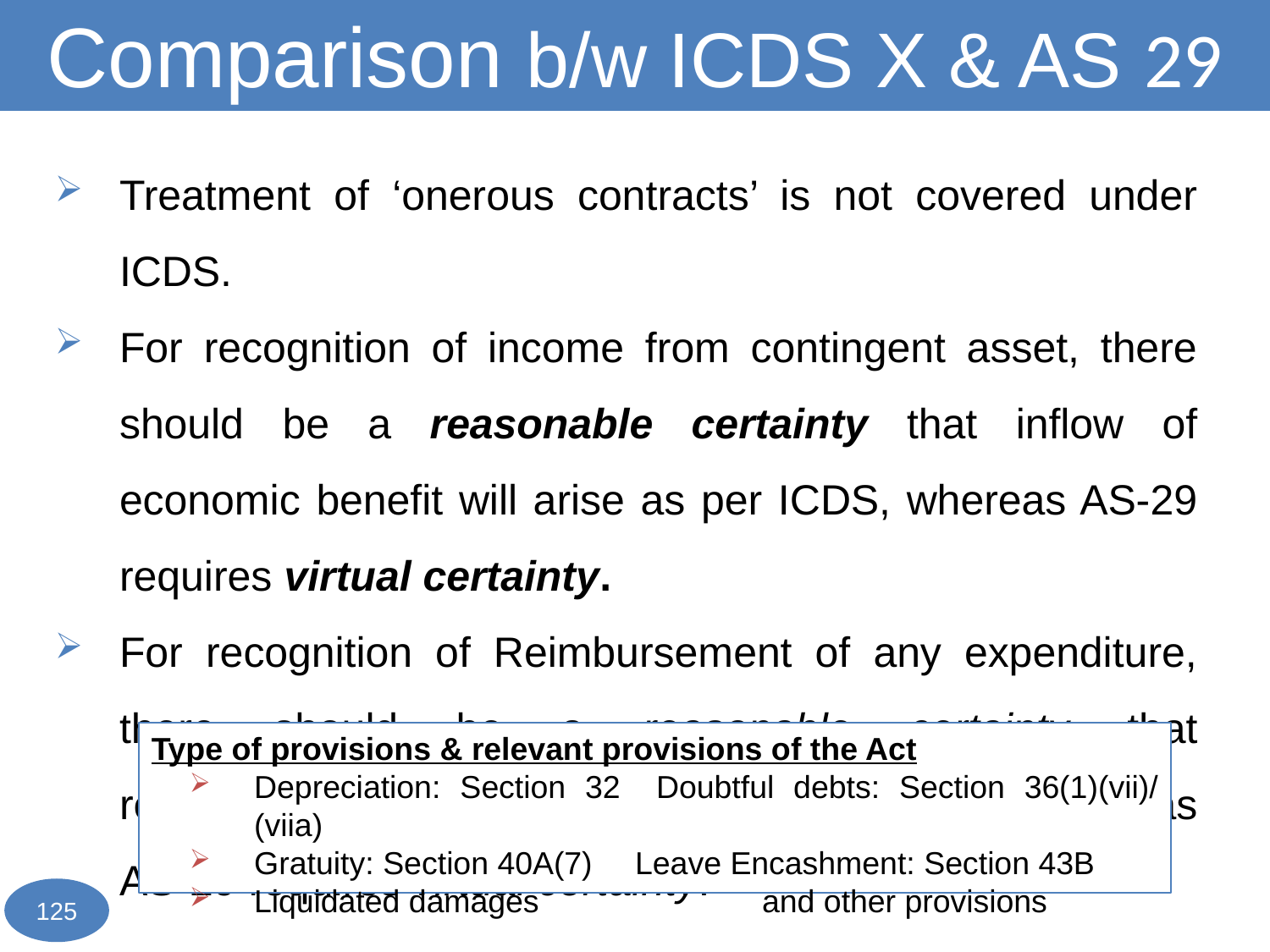

Comparison b/w ICDS X & AS 29
Treatment of ‘onerous contracts’ is not covered under ICDS.
For recognition of income from contingent asset, there should be a reasonable certainty that inflow of economic benefit will arise as per ICDS, whereas AS-29 requires virtual certainty.
For recognition of Reimbursement of any expenditure, there should be a reasonable certainty that reimbursement will be received as per ICDS, whereas AS-29 requires virtual certainty.
Type of provisions & relevant provisions of the Act
Depreciation: Section 32	Doubtful debts: Section 36(1)(vii)/ (viia)
Gratuity: Section 40A(7)	Leave Encashment: Section 43B
Liquidated damages 		and other provisions
125